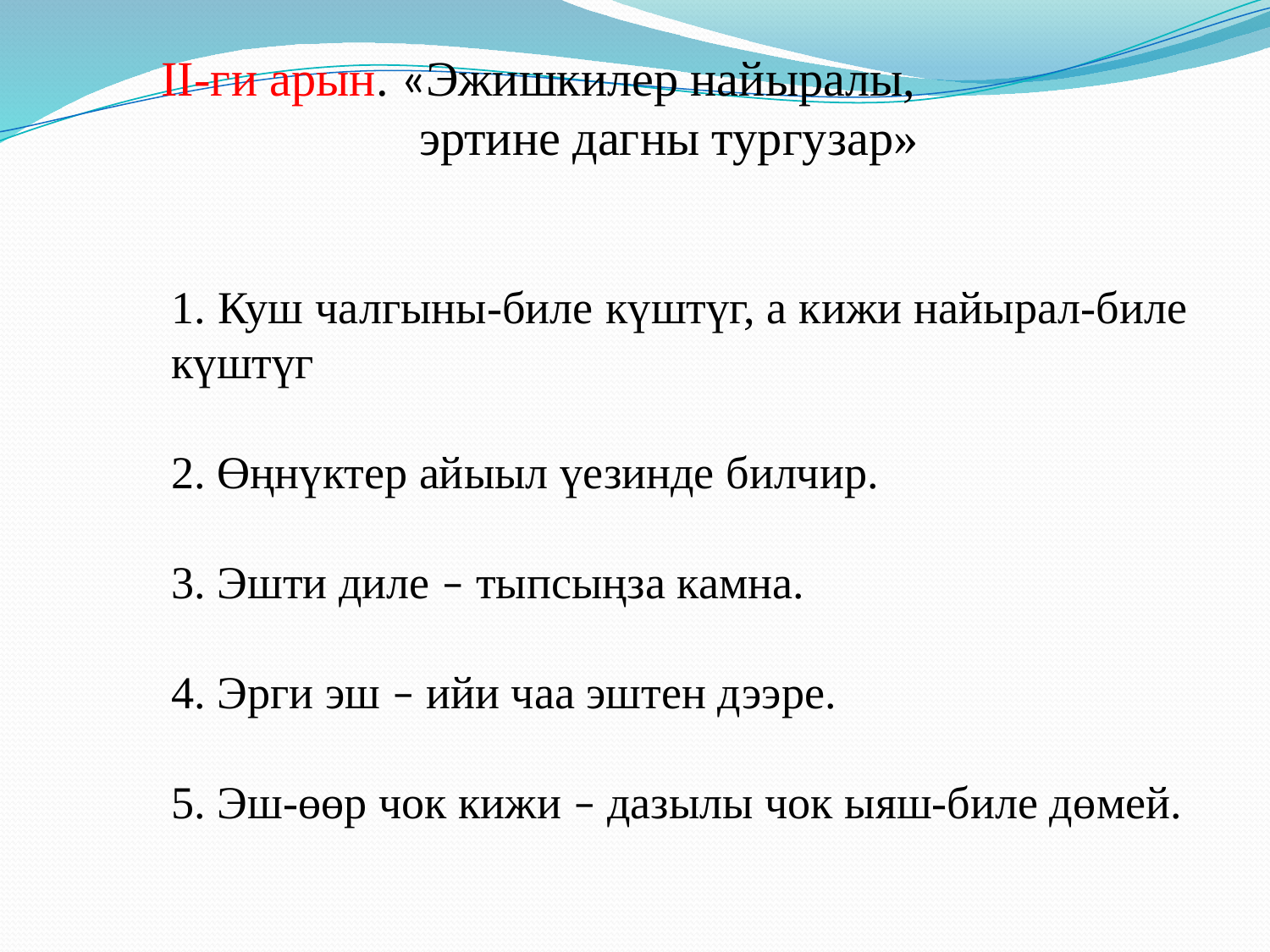

II-ги арын. «Эжишкилер найыралы,
                     эртине дагны тургузар»
1. Куш чалгыны-биле күштүг, а кижи найырал-биле күштүг

2. Өңнүктер айыыл үезинде билчир.

3. Эшти диле – тыпсыңза камна.

4. Эрги эш – ийи чаа эштен дээре.

5. Эш-өөр чок кижи – дазылы чок ыяш-биле дөмей.